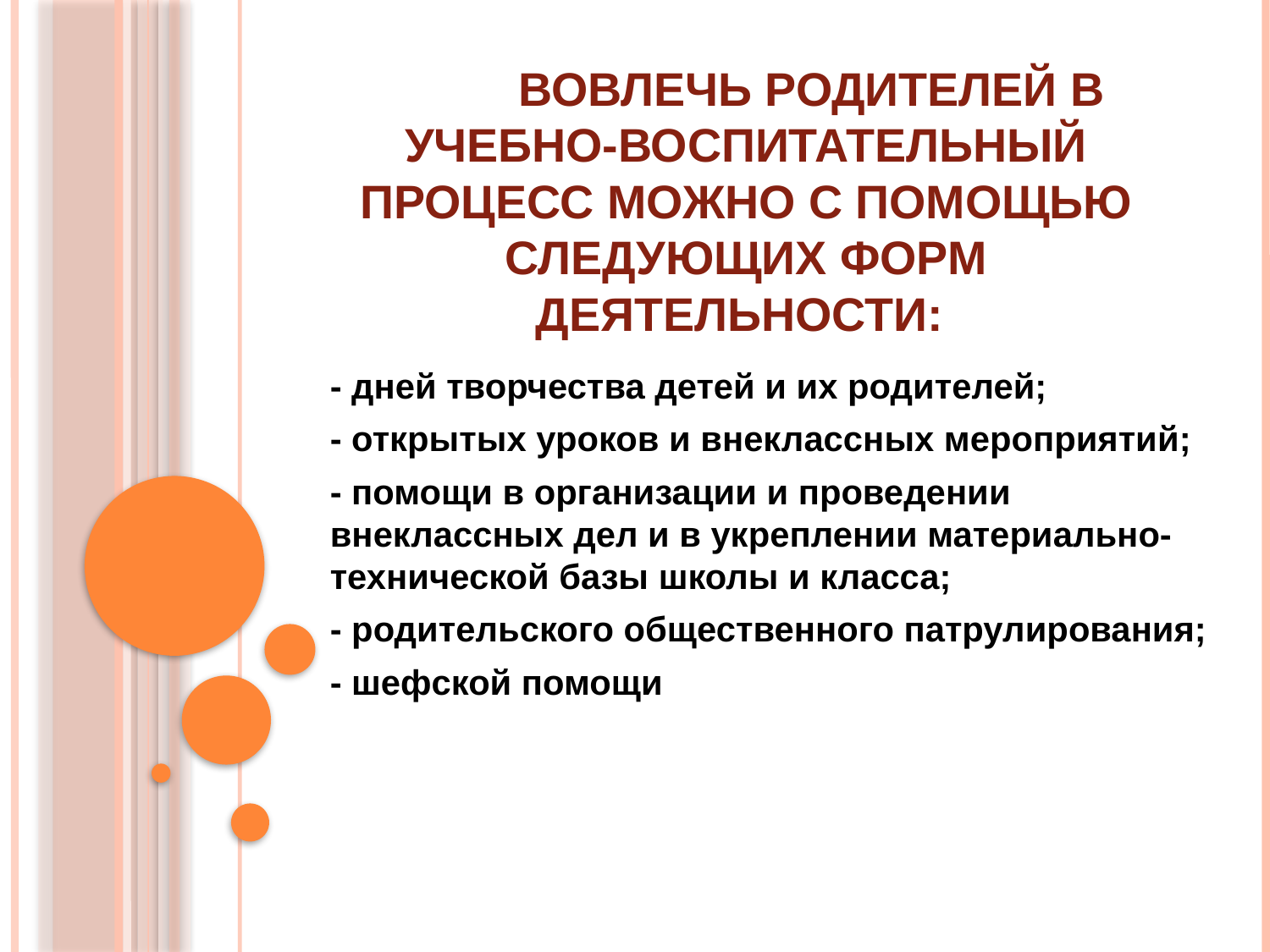

# Вовлечь родителей в учебно-воспитательный процесс можно с помощью следующих форм деятельности:
- дней творчества детей и их родителей;
- открытых уроков и внеклассных мероприятий;
- помощи в организации и проведении внеклассных дел и в ук­реплении материально-технической базы школы и класса;
- родительского общественного патрулирования;
- шефской помощи